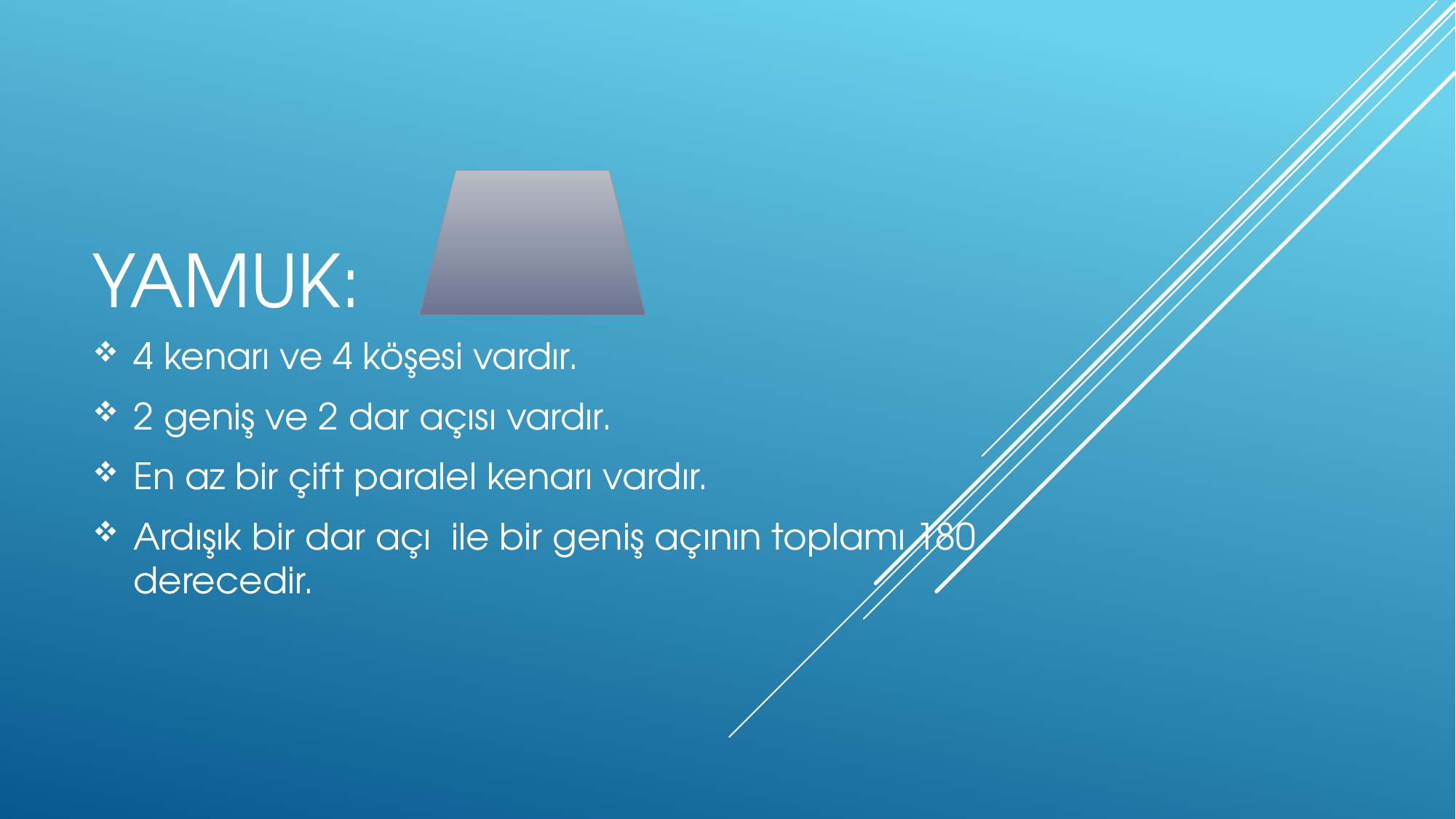

# YAMUK:

4 kenarı ve 4 köşesi vardır.
2 geniş ve 2 dar açısı vardır.
En az bir çift paralel kenarı vardır.
Ardışık bir dar açı  ile bir geniş açının toplamı 180 derecedir.